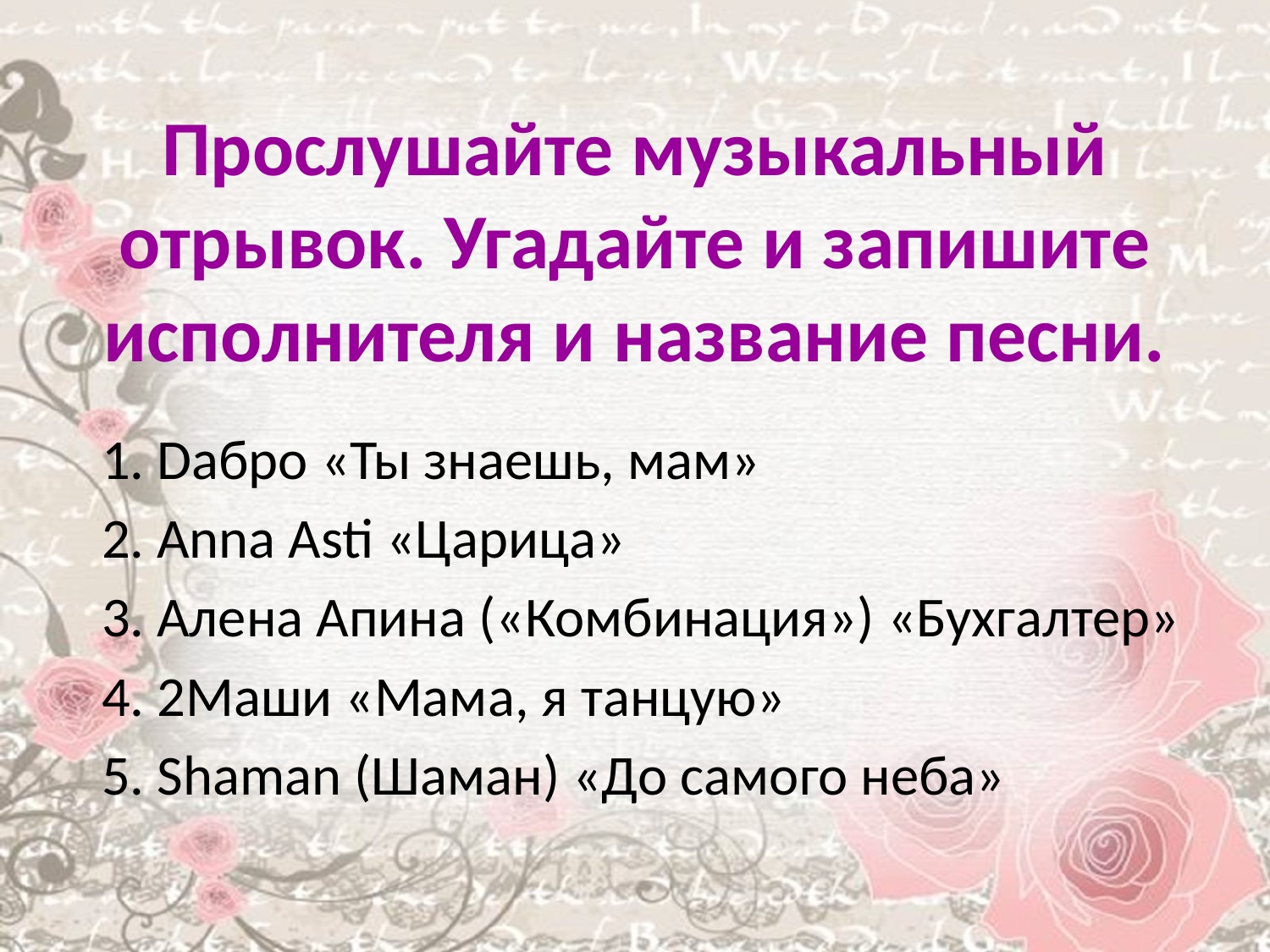

# Прослушайте музыкальный отрывок. Угадайте и запишите исполнителя и название песни.
  1. Dабро «Ты знаешь, мам»
  2. Anna Asti «Царица»
  3. Алена Апина («Комбинация») «Бухгалтер»
  4. 2Маши «Мама, я танцую»
  5. Shaman (Шаман) «До самого неба»